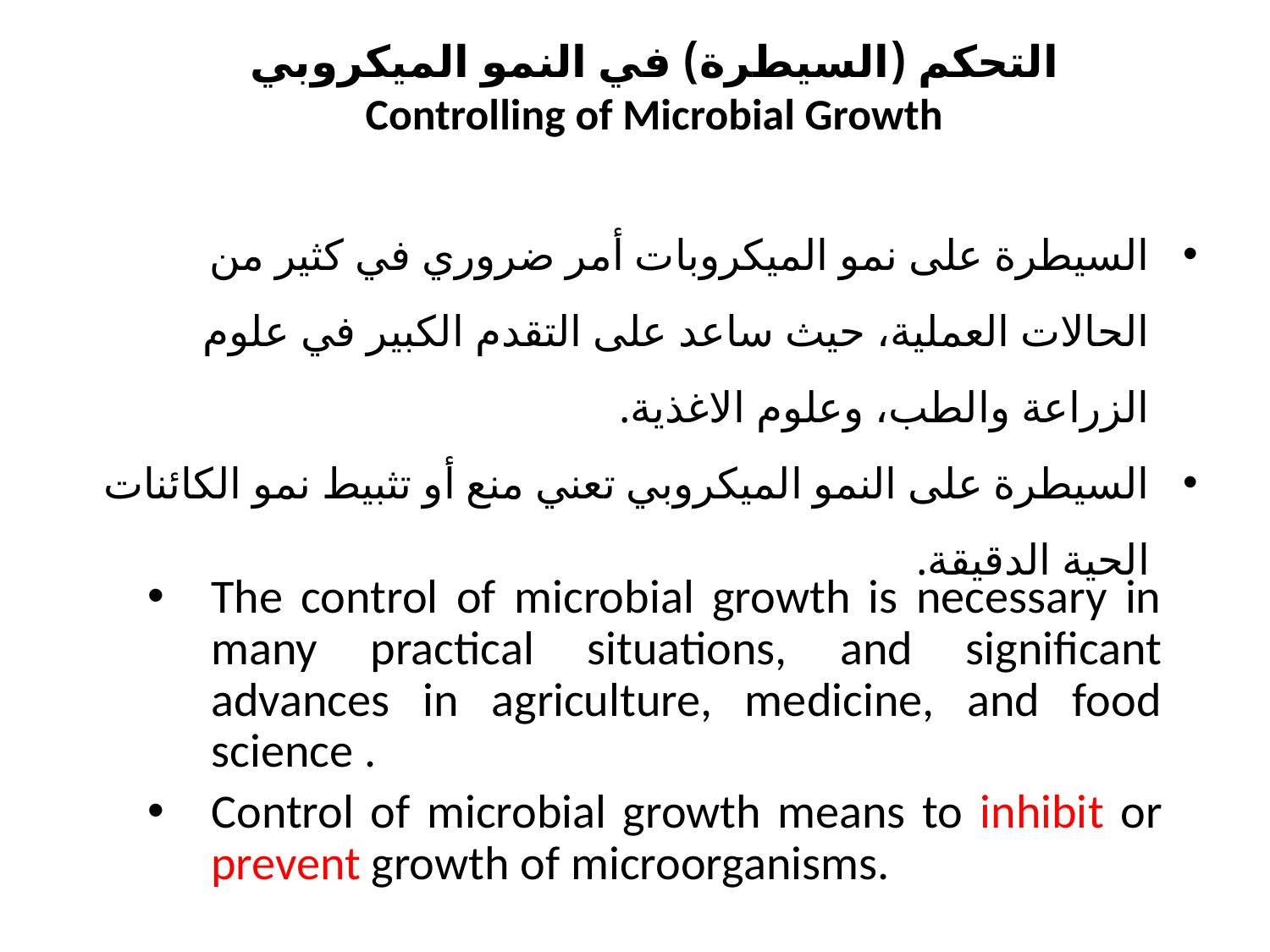

# التحكم (السيطرة) في النمو الميكروبي Controlling of Microbial Growth
السيطرة على نمو الميكروبات أمر ضروري في كثير من الحالات العملية، حيث ساعد على التقدم الكبير في علوم الزراعة والطب، وعلوم الاغذية.
السيطرة على النمو الميكروبي تعني منع أو تثبيط نمو الكائنات الحية الدقيقة.
The control of microbial growth is necessary in many practical situations, and significant advances in agriculture, medicine, and food science .
Control of microbial growth means to inhibit or prevent growth of microorganisms.